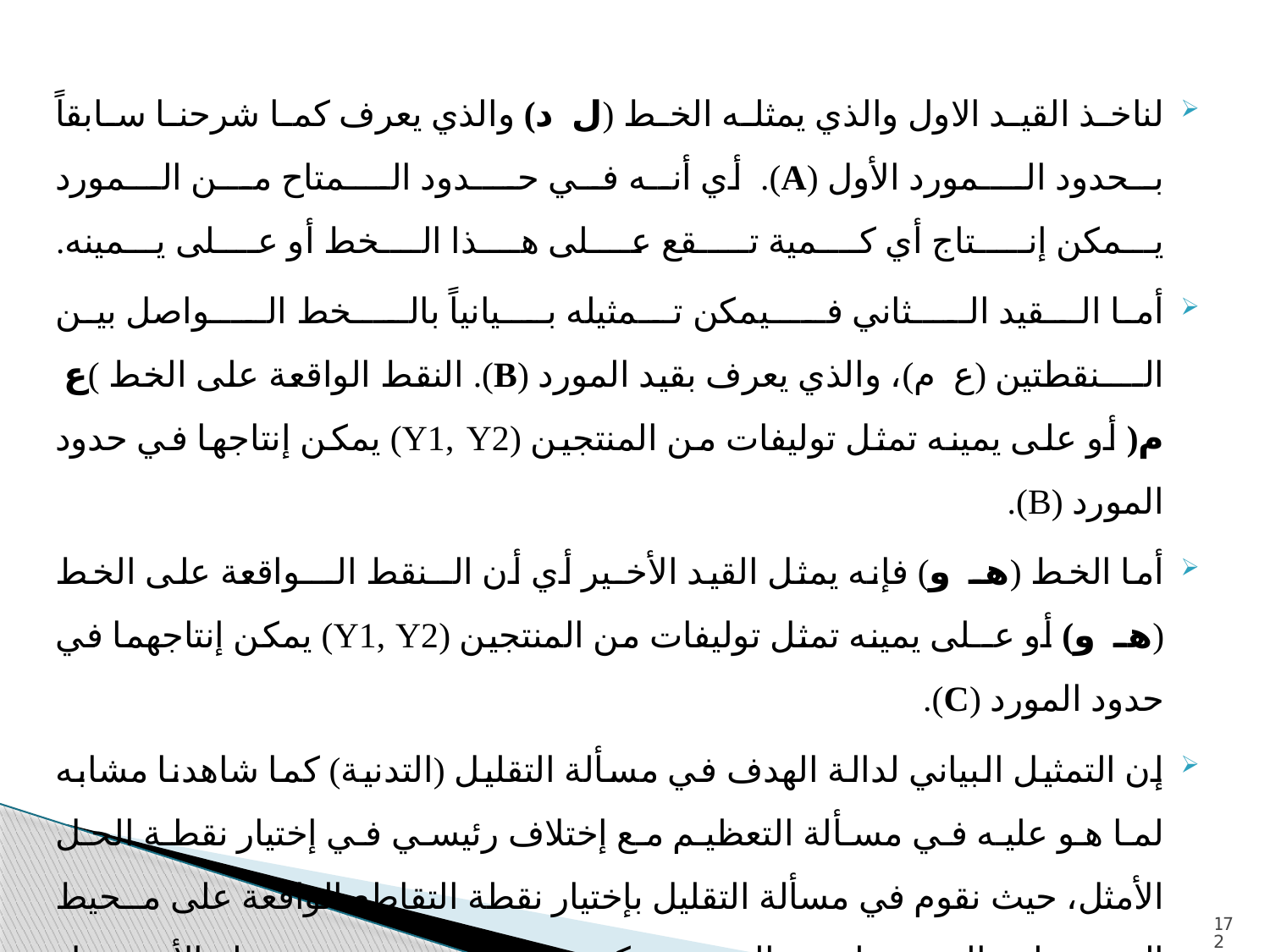

لناخذ القيد الاول والذي يمثله الخط (ل  د) والذي يعرف كما شرحنا سابقاً بــحدود الــــمورد الأول (A).  أي أنــه فــي حــــدود الــــمتاح مـــن الـــمورد يـــمكن إنـــــتاج أي كــــمية تـــــقع عــــلى هــــذا الــــخط أو عــــلى يـــمينه.
أما الــقيد الــــثاني فــــيمكن تــمثيله بـــيانياً بالــــخط الــــواصل بين الــــنقطتين (ع  م)، والذي يعرف بقيد المورد (B). النقط الواقعة على الخط )ع  م( أو على يمينه تمثل توليفات من المنتجين (Y1, Y2) يمكن إنتاجها في حدود المورد (B).
أما الخط (هـ  و) فإنه يمثل القيد الأخـير أي أن الــنقط الـــواقعة على الخط (هـ  و) أو عــلى يمينه تمثل توليفات من المنتجين (Y1, Y2) يمكن إنتاجهما في حدود المورد (C).
إن التمثيل البياني لدالة الهدف في مسألة التقليل (التدنية) كما شاهدنا مشابه لما هو عليه في مسألة التعظيم مع إختلاف رئيسي في إختيار نقطة الحل الأمثل، حيث نقوم في مسألة التقليل بإختيار نقطة التقاطع الواقعة على مــحيط الــــمنطقة الــــمنظورة والتي تــــكون قـــــريبة من نـــــقطة الأصـــــل (0.0).
172